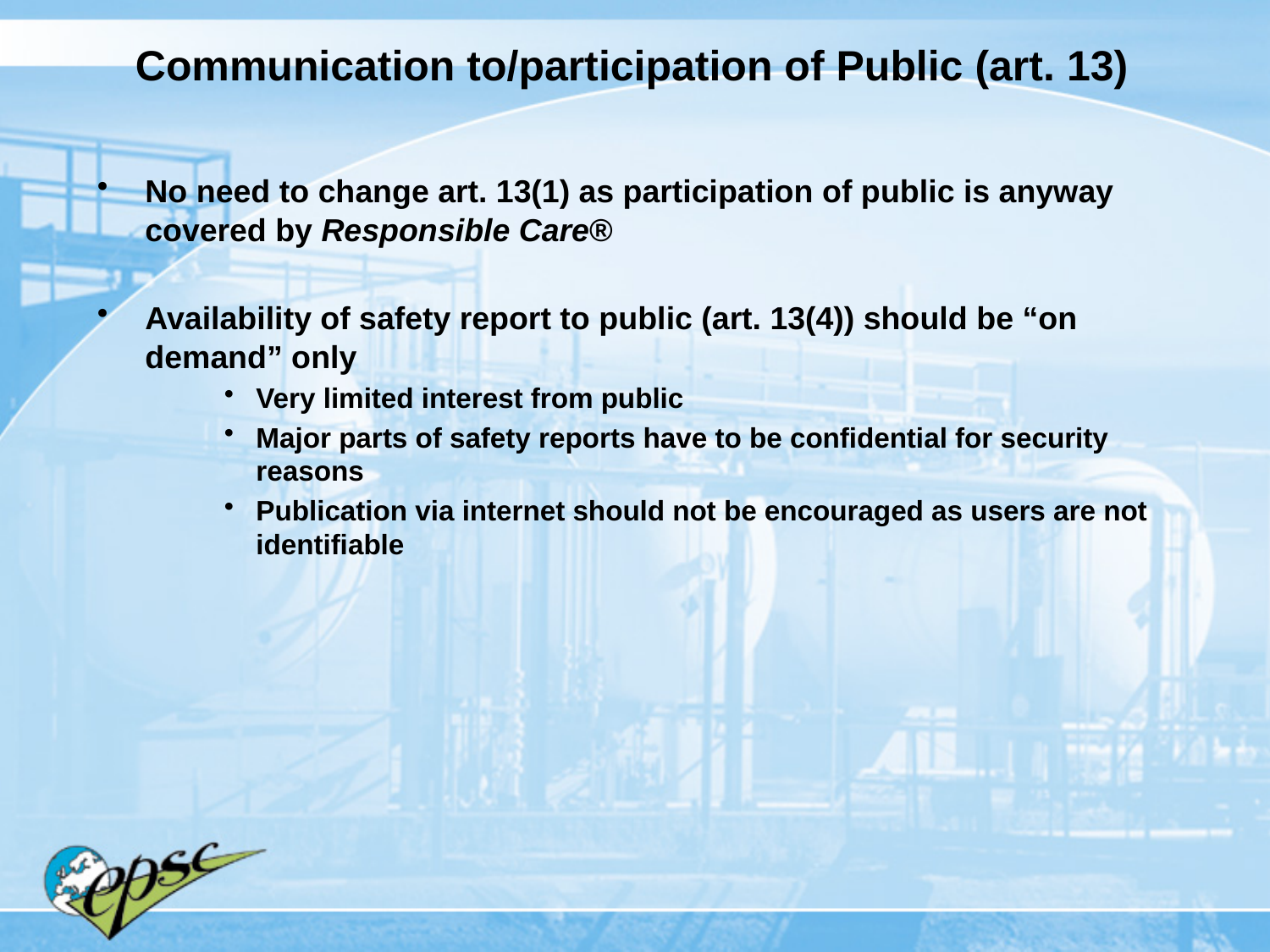

# Communication to/participation of Public (art. 13)

No need to change art. 13(1) as participation of public is anyway covered by Responsible Care®

Availability of safety report to public (art. 13(4)) should be “on demand” only
Very limited interest from public
Major parts of safety reports have to be confidential for security reasons
Publication via internet should not be encouraged as users are not identifiable